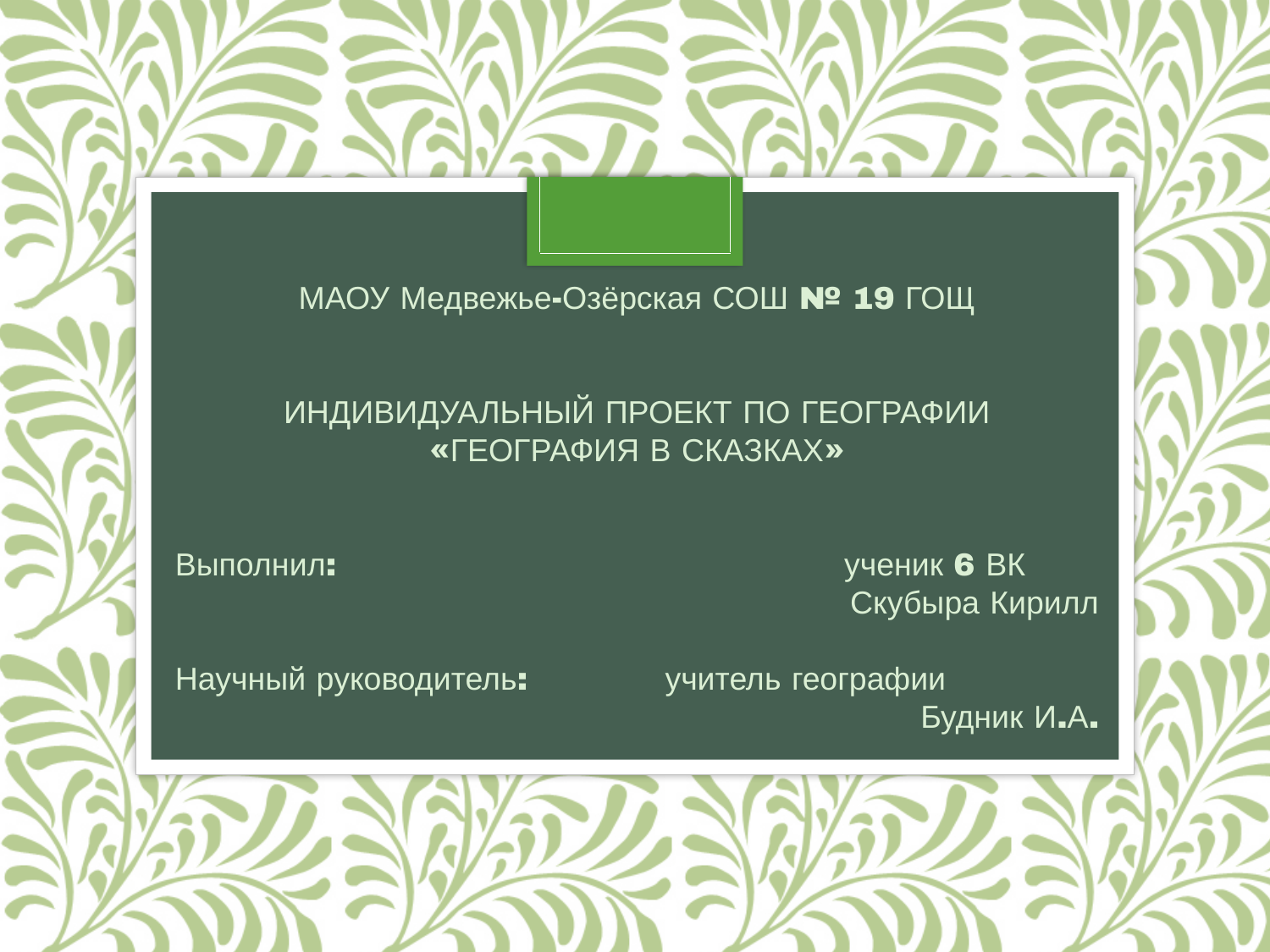

МАОУ Медвежье-Озёрская СОШ № 19 ГОЩ

ИНДИВИДУАЛЬНЫЙ ПРОЕКТ ПО ГЕОГРАФИИ
«ГЕОГРАФИЯ В СКАЗКАХ»

Выполнил:                                                ученик 6 ВК
Скубыра Кирилл

Научный руководитель:             учитель географии
Будник И.А.